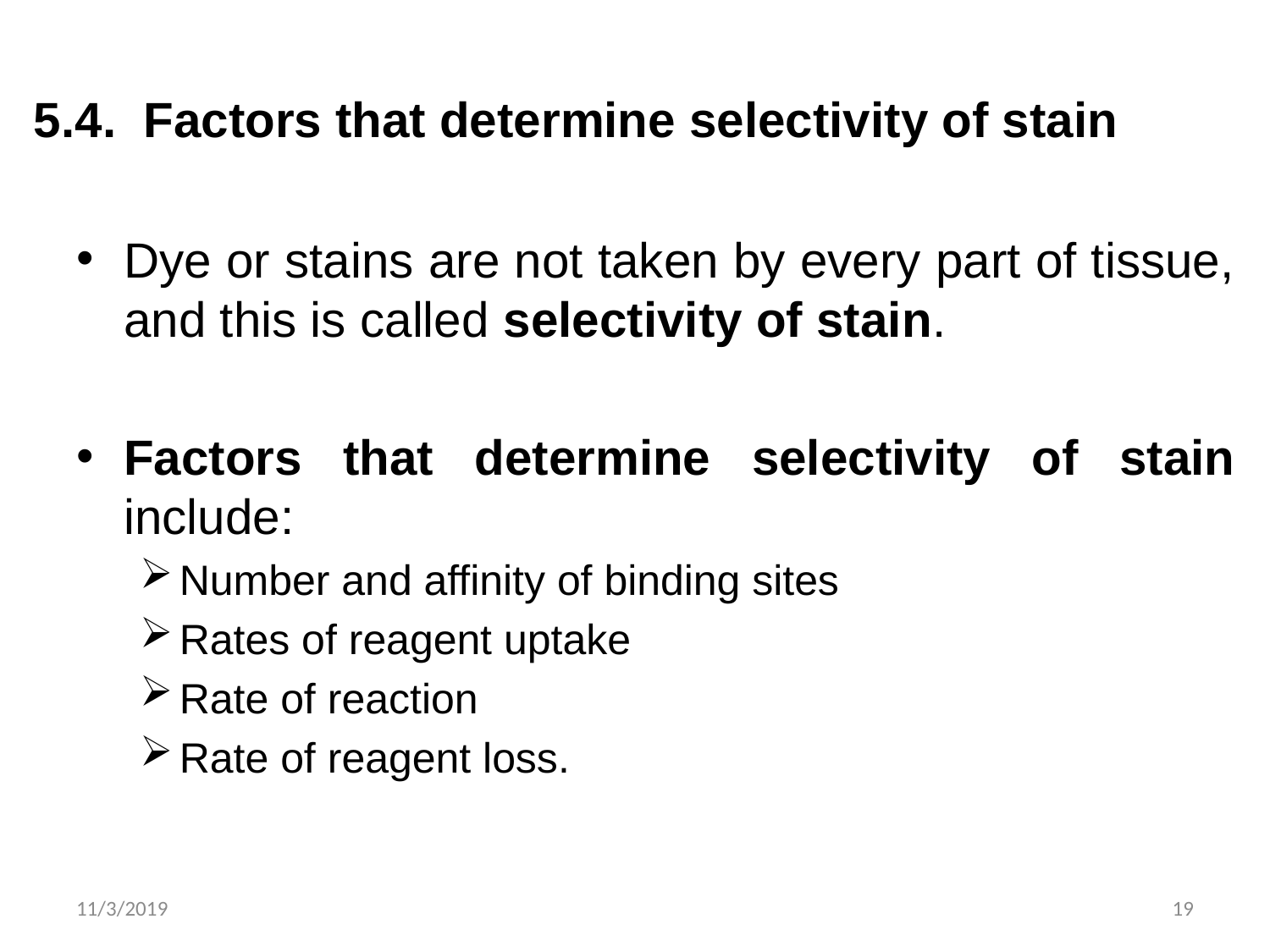

# 5.4.  Factors that determine selectivity of stain
Dye or stains are not taken by every part of tissue, and this is called selectivity of stain.

Factors that determine selectivity of stain include:
Number and affinity of binding sites
Rates of reagent uptake
Rate of reaction
Rate of reagent loss.

11/3/2019
19